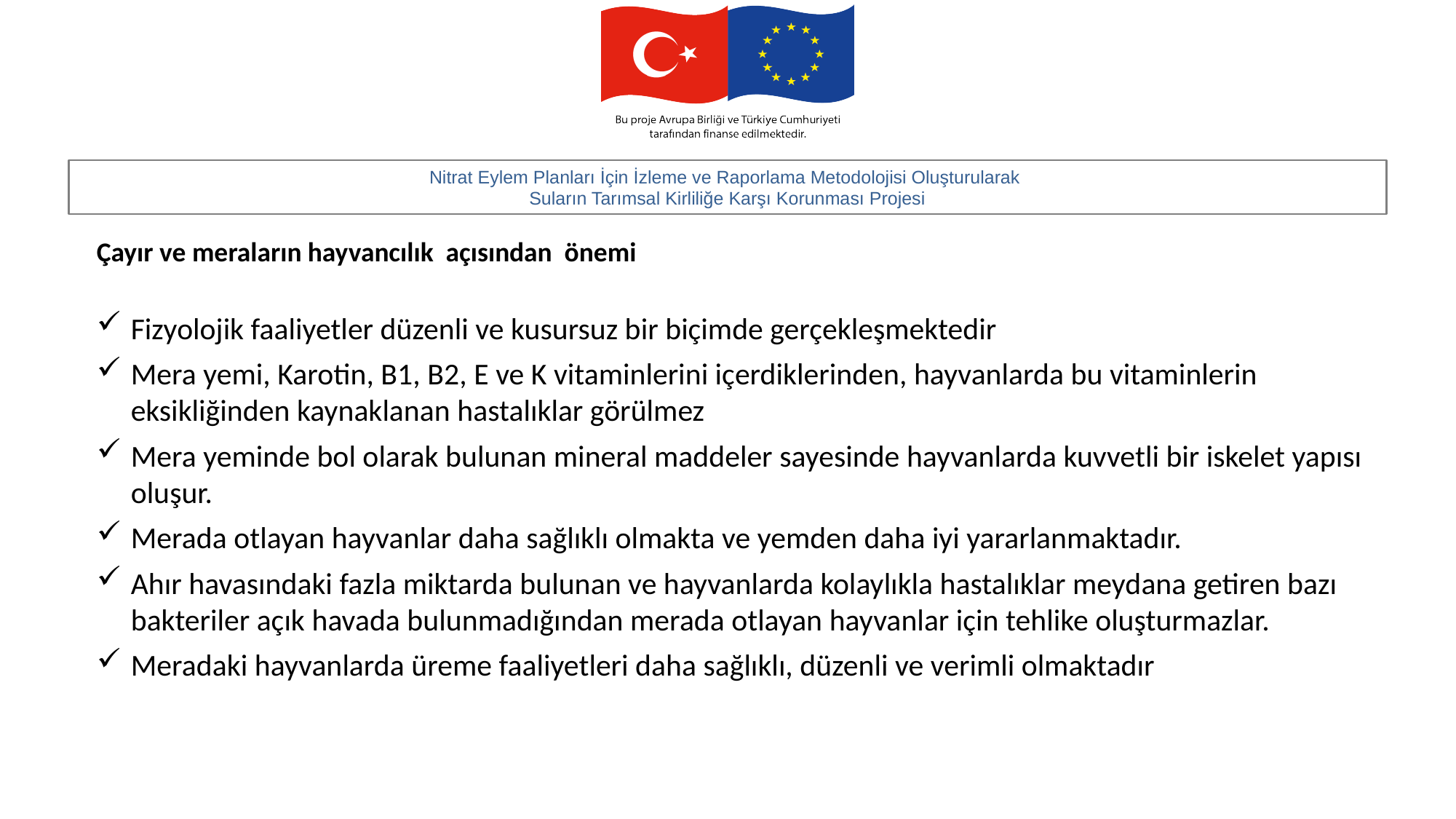

Çayır ve meraların hayvancılık  açısından  önemi

Fizyolojik faaliyetler düzenli ve kusursuz bir biçimde gerçekleşmektedir
Mera yemi, Karotin, B1, B2, E ve K vitaminlerini içerdiklerinden, hayvanlarda bu vitaminlerin eksikliğinden kaynaklanan hastalıklar görülmez
Mera yeminde bol olarak bulunan mineral maddeler sayesinde hayvanlarda kuvvetli bir iskelet yapısı oluşur.
Merada otlayan hayvanlar daha sağlıklı olmakta ve yemden daha iyi yararlanmaktadır.
Ahır havasındaki fazla miktarda bulunan ve hayvanlarda kolaylıkla hastalıklar meydana getiren bazı bakteriler açık havada bulunmadığından merada otlayan hayvanlar için tehlike oluşturmazlar.
Meradaki hayvanlarda üreme faaliyetleri daha sağlıklı, düzenli ve verimli olmaktadır